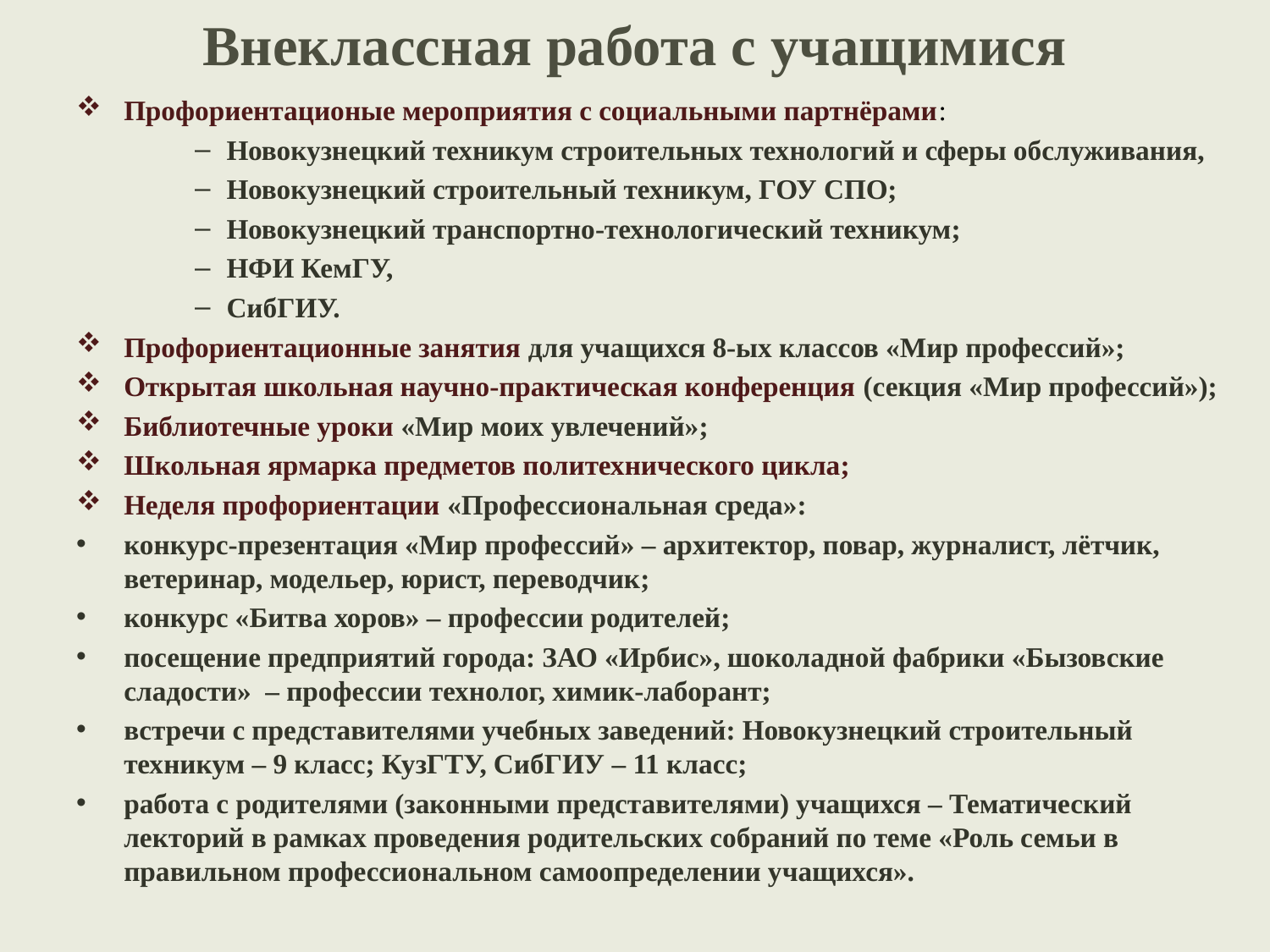

# Внеклассная работа с учащимися
Профориентационые мероприятия с социальными партнёрами:
Новокузнецкий техникум строительных технологий и сферы обслуживания,
Новокузнецкий строительный техникум, ГОУ СПО;
Новокузнецкий транспортно-технологический техникум;
НФИ КемГУ,
СибГИУ.
Профориентационные занятия для учащихся 8-ых классов «Мир профессий»;
Открытая школьная научно-практическая конференция (секция «Мир профессий»);
Библиотечные уроки «Мир моих увлечений»;
Школьная ярмарка предметов политехнического цикла;
Неделя профориентации «Профессиональная среда»:
конкурс-презентация «Мир профессий» – архитектор, повар, журналист, лётчик, ветеринар, модельер, юрист, переводчик;
конкурс «Битва хоров» – профессии родителей;
посещение предприятий города: ЗАО «Ирбис», шоколадной фабрики «Бызовские сладости»  – профессии технолог, химик-лаборант;
встречи с представителями учебных заведений: Новокузнецкий строительный техникум – 9 класс; КузГТУ, СибГИУ – 11 класс;
работа с родителями (законными представителями) учащихся – Тематический лекторий в рамках проведения родительских собраний по теме «Роль семьи в правильном профессиональном самоопределении учащихся».